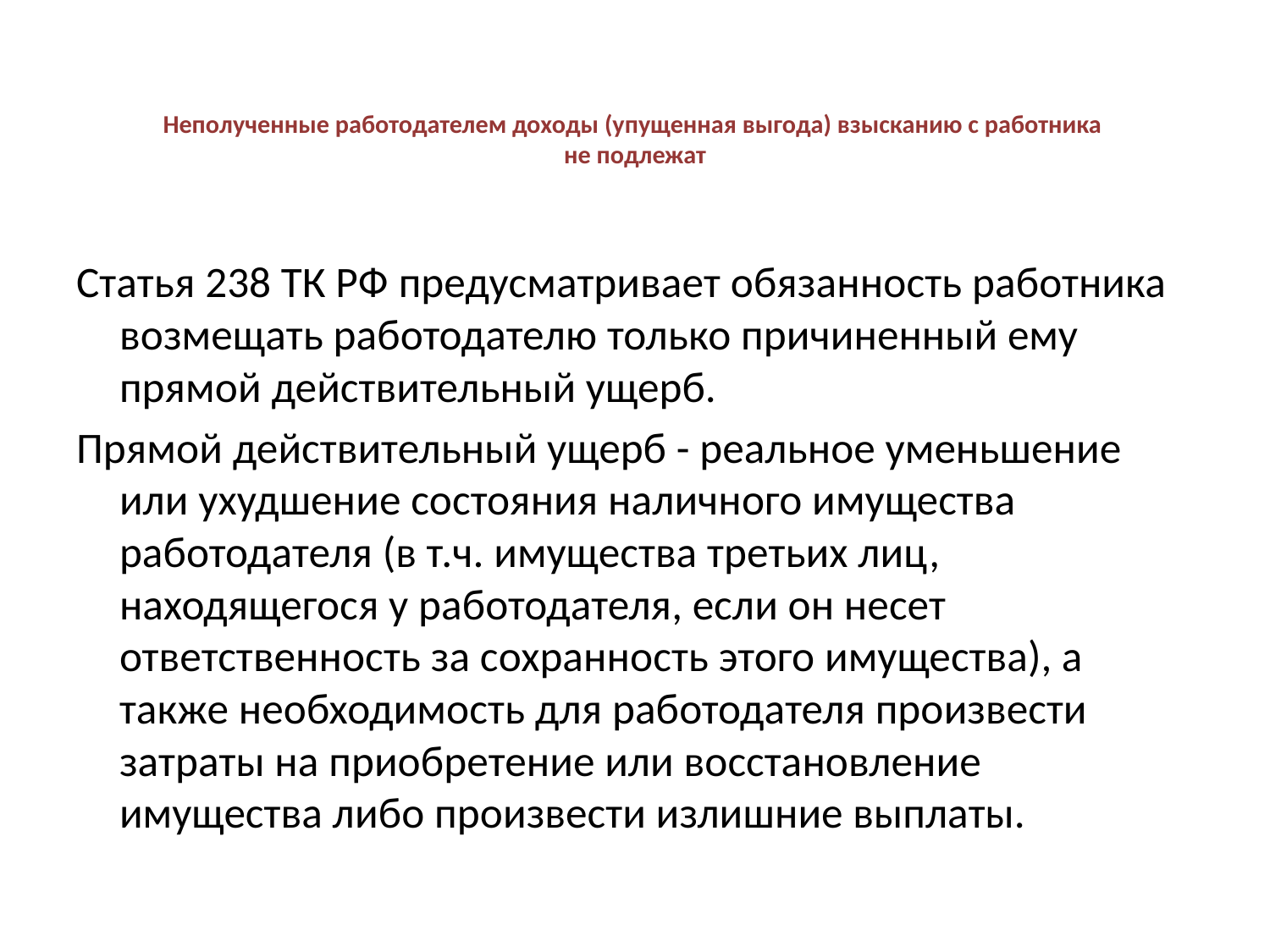

# Неполученные работодателем доходы (упущенная выгода) взысканию с работника не подлежат
Статья 238 ТК РФ предусматривает обязанность работника возмещать работодателю только причиненный ему прямой действительный ущерб.
Прямой действительный ущерб - реальное уменьшение или ухудшение состояния наличного имущества работодателя (в т.ч. имущества третьих лиц, находящегося у работодателя, если он несет ответственность за сохранность этого имущества), а также необходимость для работодателя произвести затраты на приобретение или восстановление имущества либо произвести излишние выплаты.